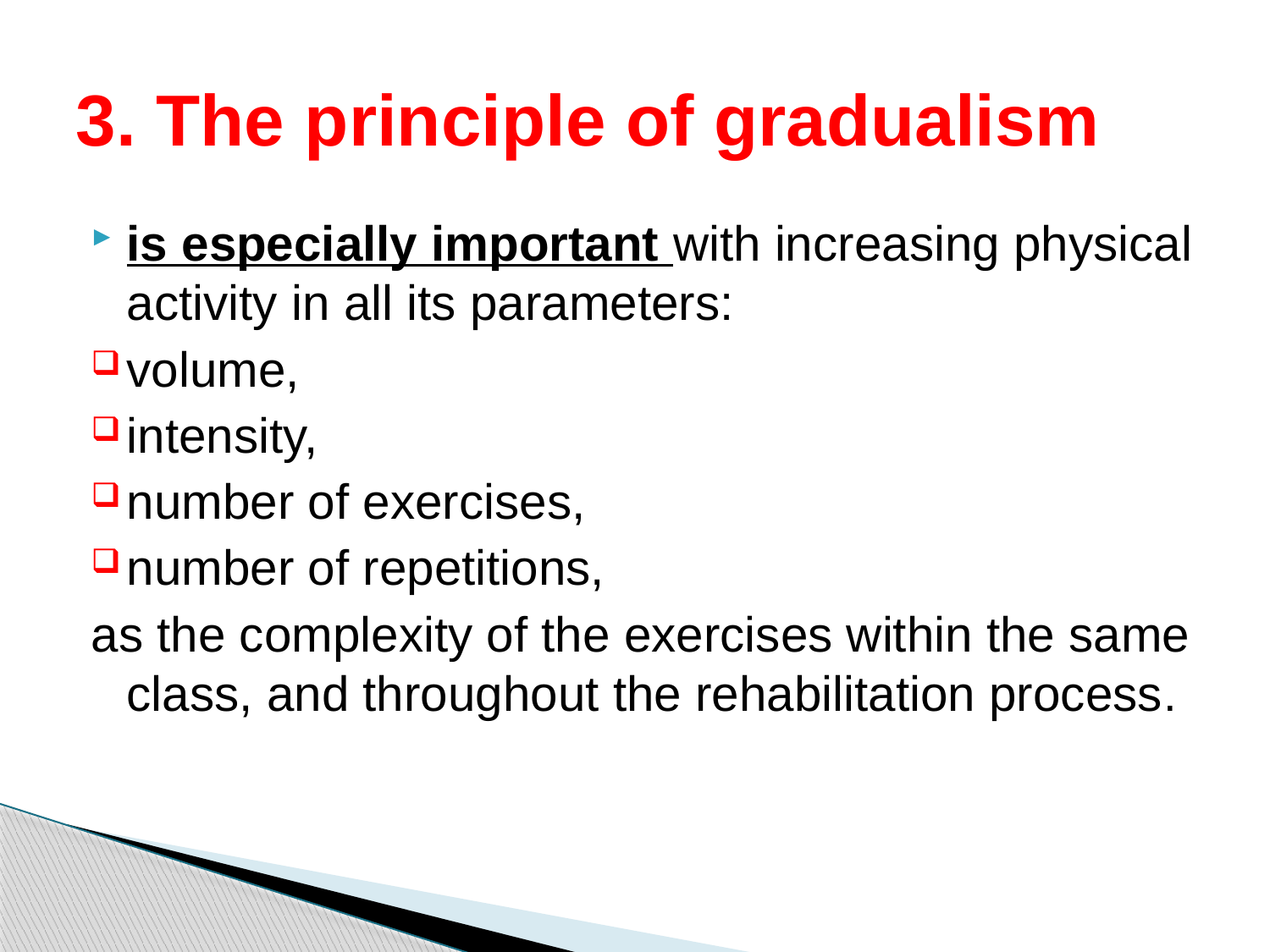

# 3. The principle of gradualism
is especially important with increasing physical activity in all its parameters:
volume,
intensity,
number of exercises,
number of repetitions,
as the complexity of the exercises within the same class, and throughout the rehabilitation process.